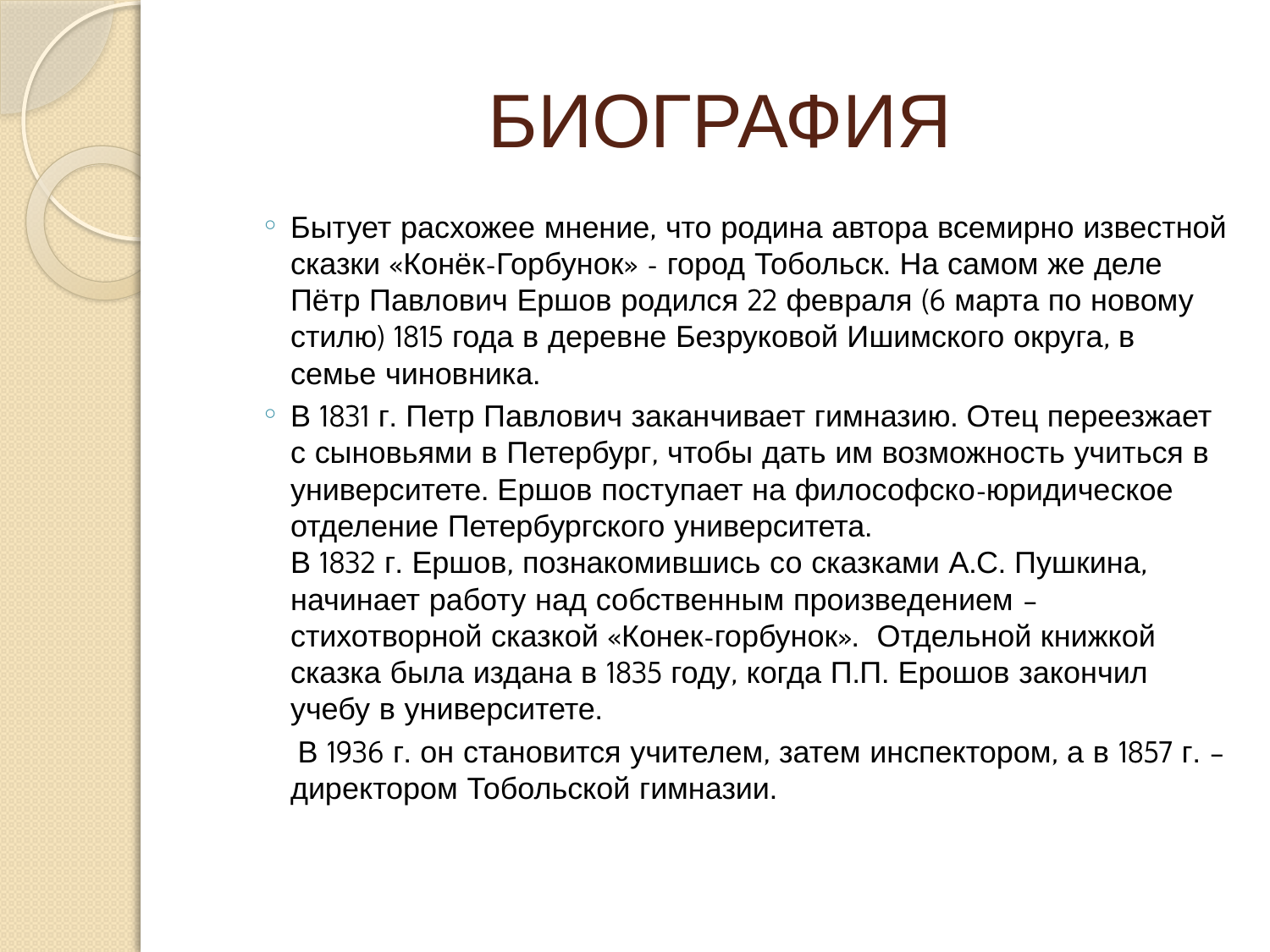

# БИОГРАФИЯ
Бытует расхожее мнение, что родина автора всемирно известной сказки «Конёк-Горбунок» - город Тобольск. На самом же деле Пётр Павлович Ершов родился 22 февраля (6 марта по новому стилю) 1815 года в деревне Безруковой Ишимского округа, в семье чиновника.
В 1831 г. Петр Павлович заканчивает гимназию. Отец переезжает с сыновьями в Петербург, чтобы дать им возможность учиться в университете. Ершов поступает на философско-юридическое отделение Петербургского университета.
В 1832 г. Ершов, познакомившись со сказками А.С. Пушкина, начинает работу над собственным произведением – стихотворной сказкой «Конек-горбунок».  Отдельной книжкой сказка была издана в 1835 году, когда П.П. Ерошов закончил учебу в университете.
    В 1936 г. он становится учителем, затем инспектором, а в 1857 г. – директором Тобольской гимназии.